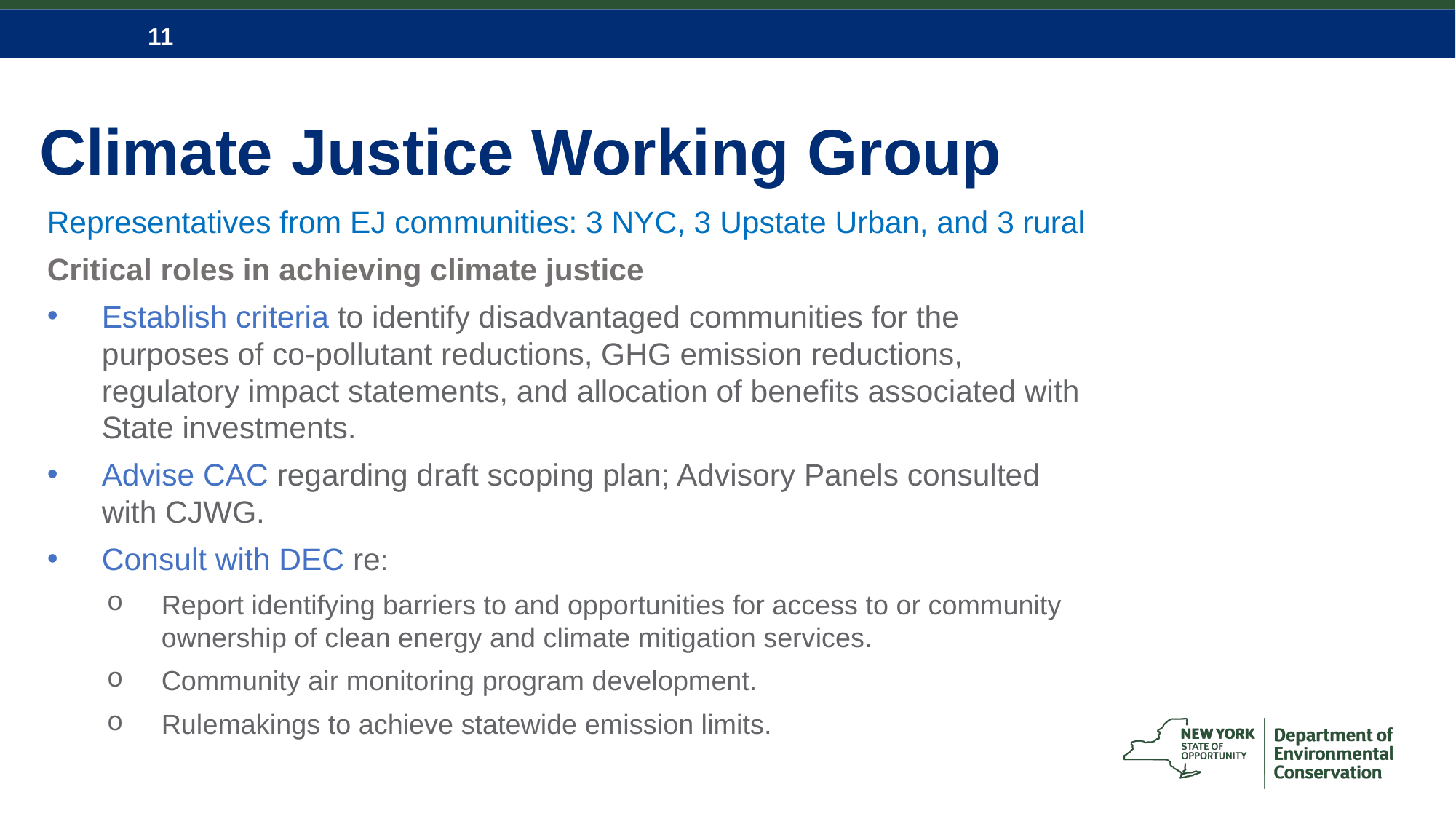

# Climate Justice Working Group

Representatives from EJ communities: 3 NYC, 3 Upstate Urban, and 3 rural
Critical roles in achieving climate justice
Establish criteria to identify disadvantaged communities for the purposes of co-pollutant reductions, GHG emission reductions, regulatory impact statements, and allocation of benefits associated with State investments.
Advise CAC regarding draft scoping plan; Advisory Panels consulted with CJWG.
Consult with DEC re:
Report identifying barriers to and opportunities for access to or community ownership of clean energy and climate mitigation services.
Community air monitoring program development.
Rulemakings to achieve statewide emission limits.